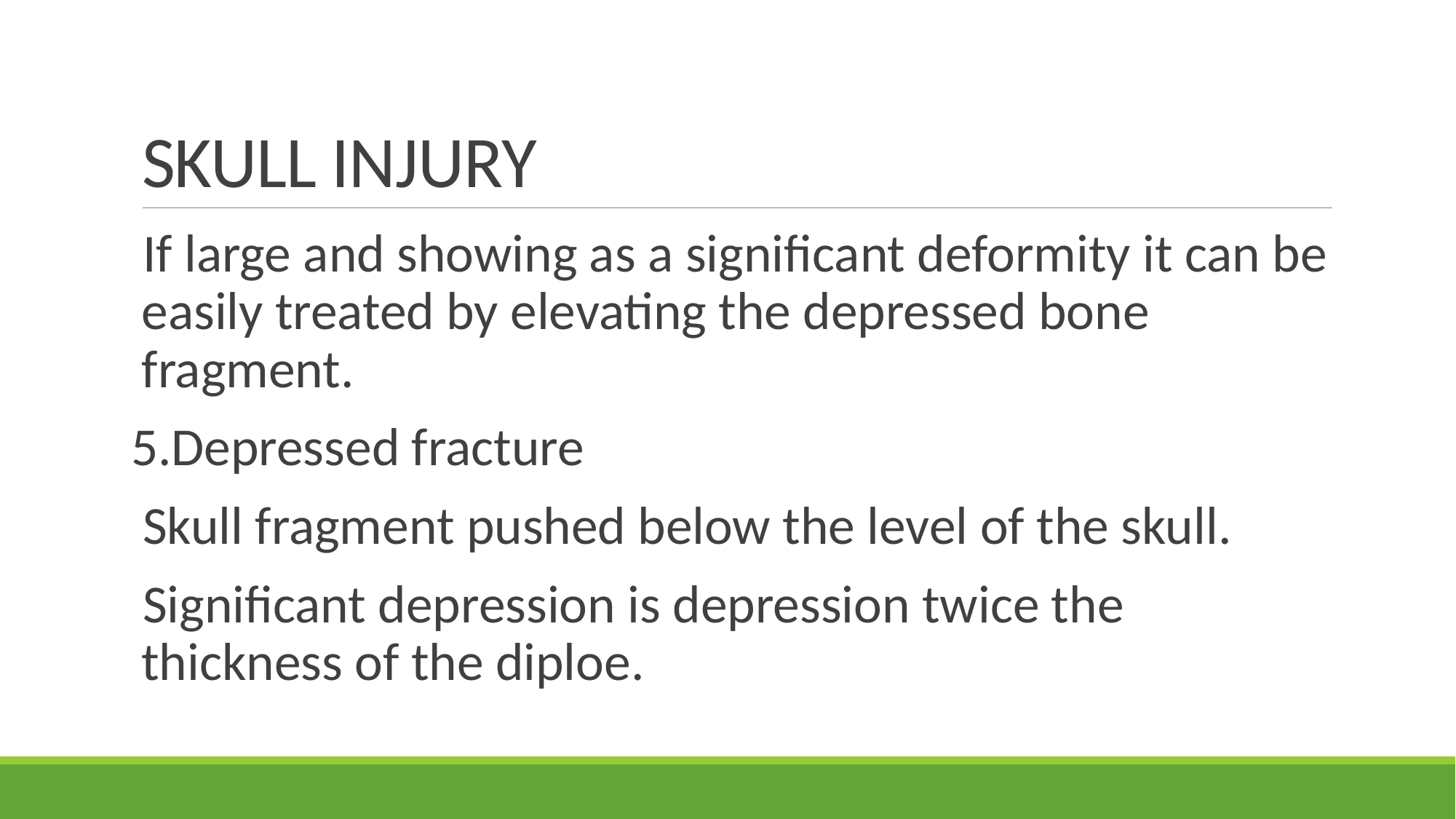

# SKULL INJURY
If large and showing as a significant deformity it can be easily treated by elevating the depressed bone fragment.
5.Depressed fracture
Skull fragment pushed below the level of the skull.
Significant depression is depression twice the thickness of the diploe.